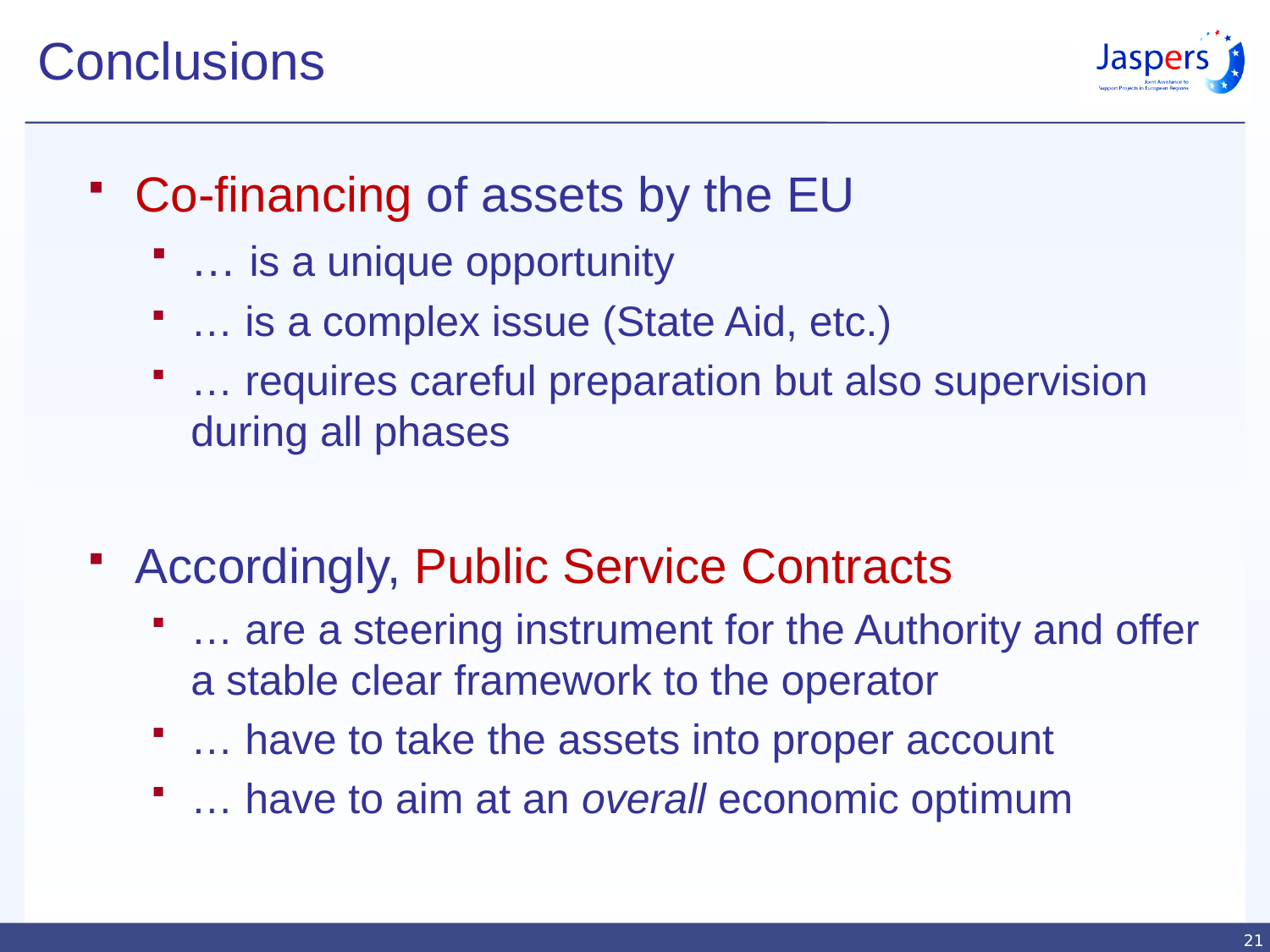

# Conclusions
Co-financing of assets by the EU
… is a unique opportunity
… is a complex issue (State Aid, etc.)
… requires careful preparation but also supervision during all phases

Accordingly, Public Service Contracts
… are a steering instrument for the Authority and offer a stable clear framework to the operator
… have to take the assets into proper account
… have to aim at an overall economic optimum
21